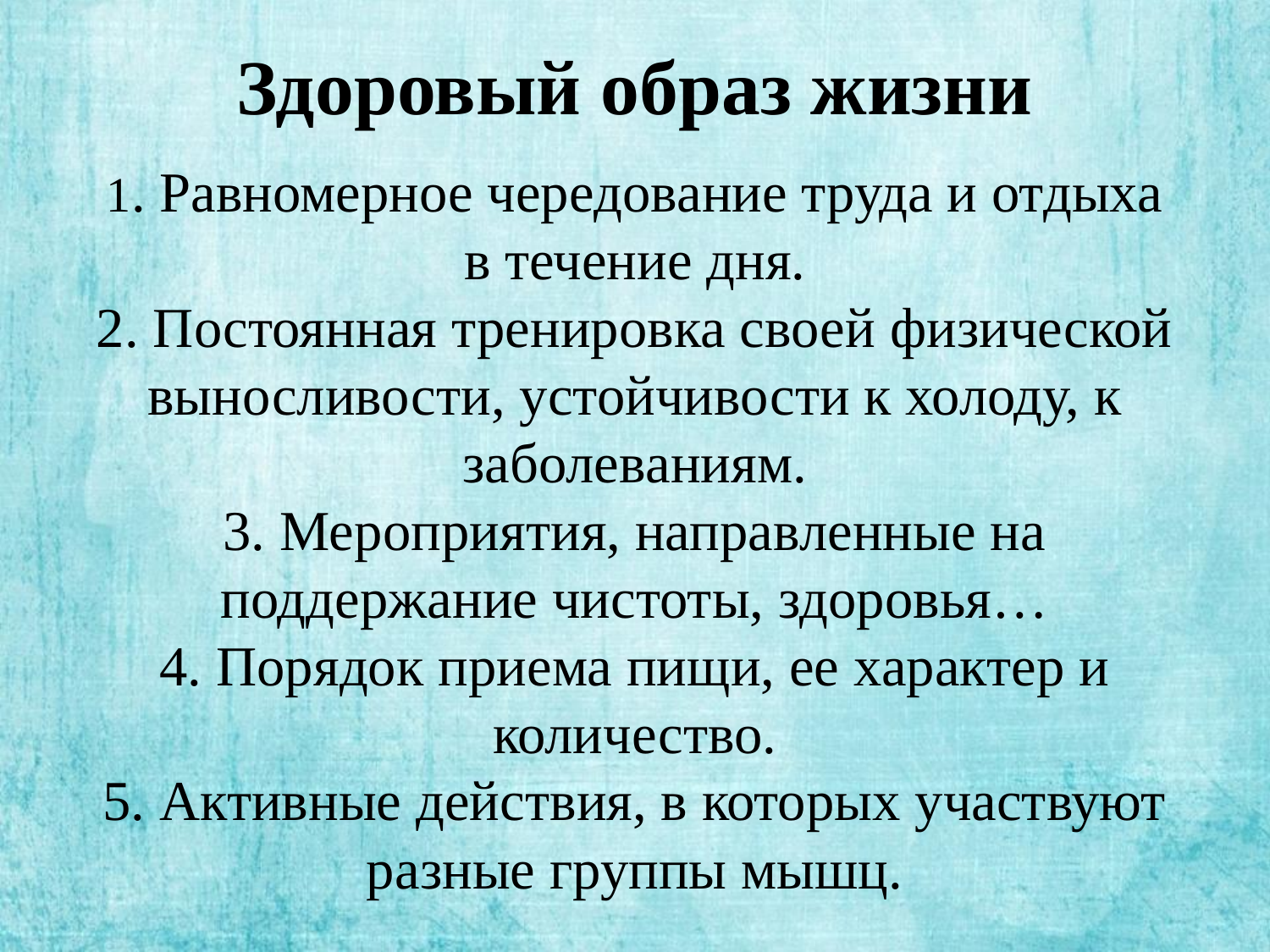

# Здоровый образ жизни
1. Равномерное чередование труда и отдыха в течение дня.
2. Постоянная тренировка своей физической выносливости, устойчивости к холоду, к заболеваниям.
3. Мероприятия, направленные на поддержание чистоты, здоровья…
4. Порядок приема пищи, ее характер и количество.
5. Активные действия, в которых участвуют разные группы мышц.